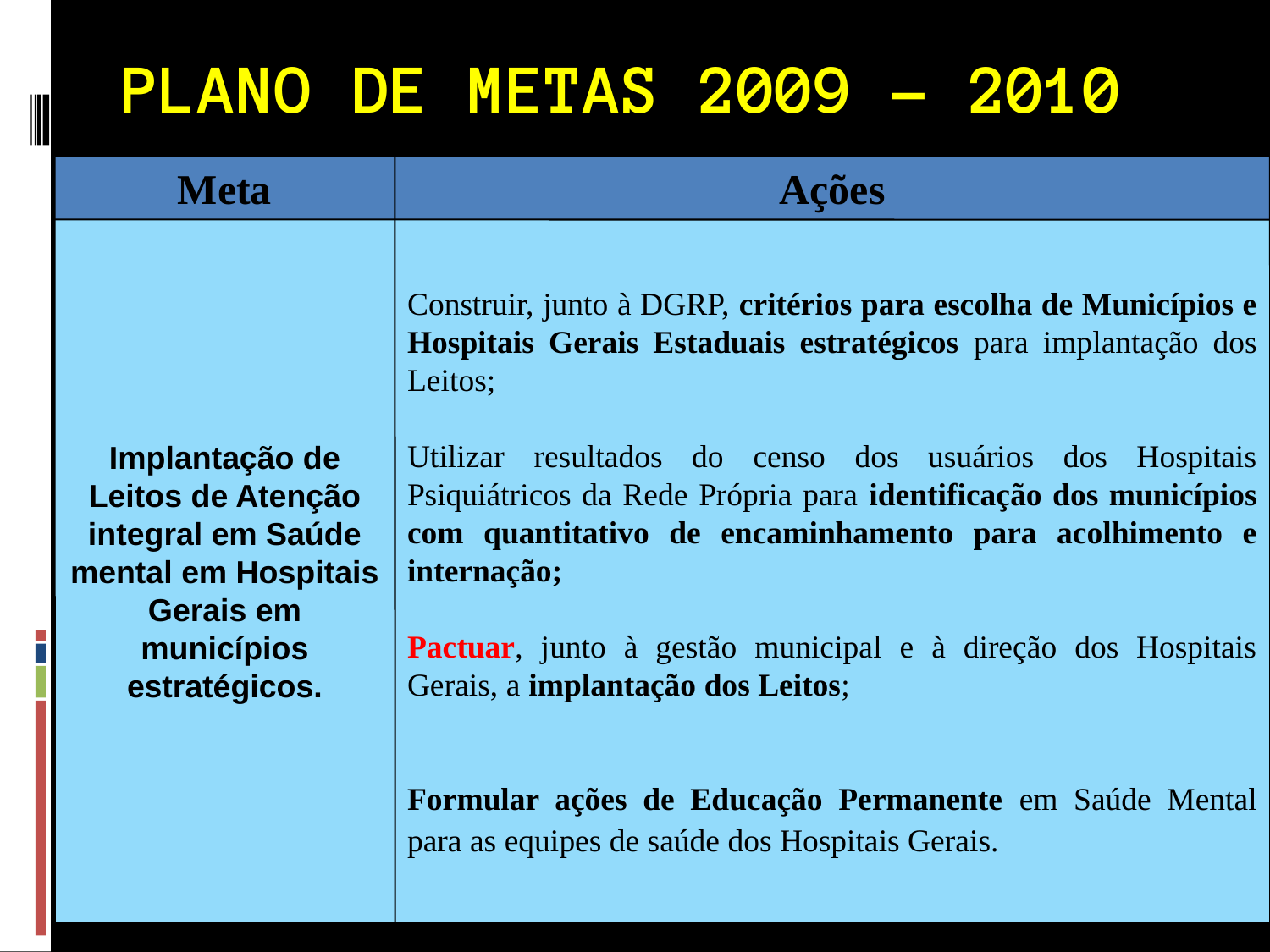

PLANO DE METAS 2009 - 2010
Meta

Ações

Implantação de Leitos de Atenção integral em Saúde mental em Hospitais Gerais em municípios estratégicos.

Construir, junto à DGRP, critérios para escolha de Municípios e Hospitais Gerais Estaduais estratégicos para implantação dos Leitos;

Utilizar resultados do censo dos usuários dos Hospitais Psiquiátricos da Rede Própria para identificação dos municípios com quantitativo de encaminhamento para acolhimento e internação;

Pactuar, junto à gestão municipal e à direção dos Hospitais Gerais, a implantação dos Leitos;

Formular ações de Educação Permanente em Saúde Mental para as equipes de saúde dos Hospitais Gerais.